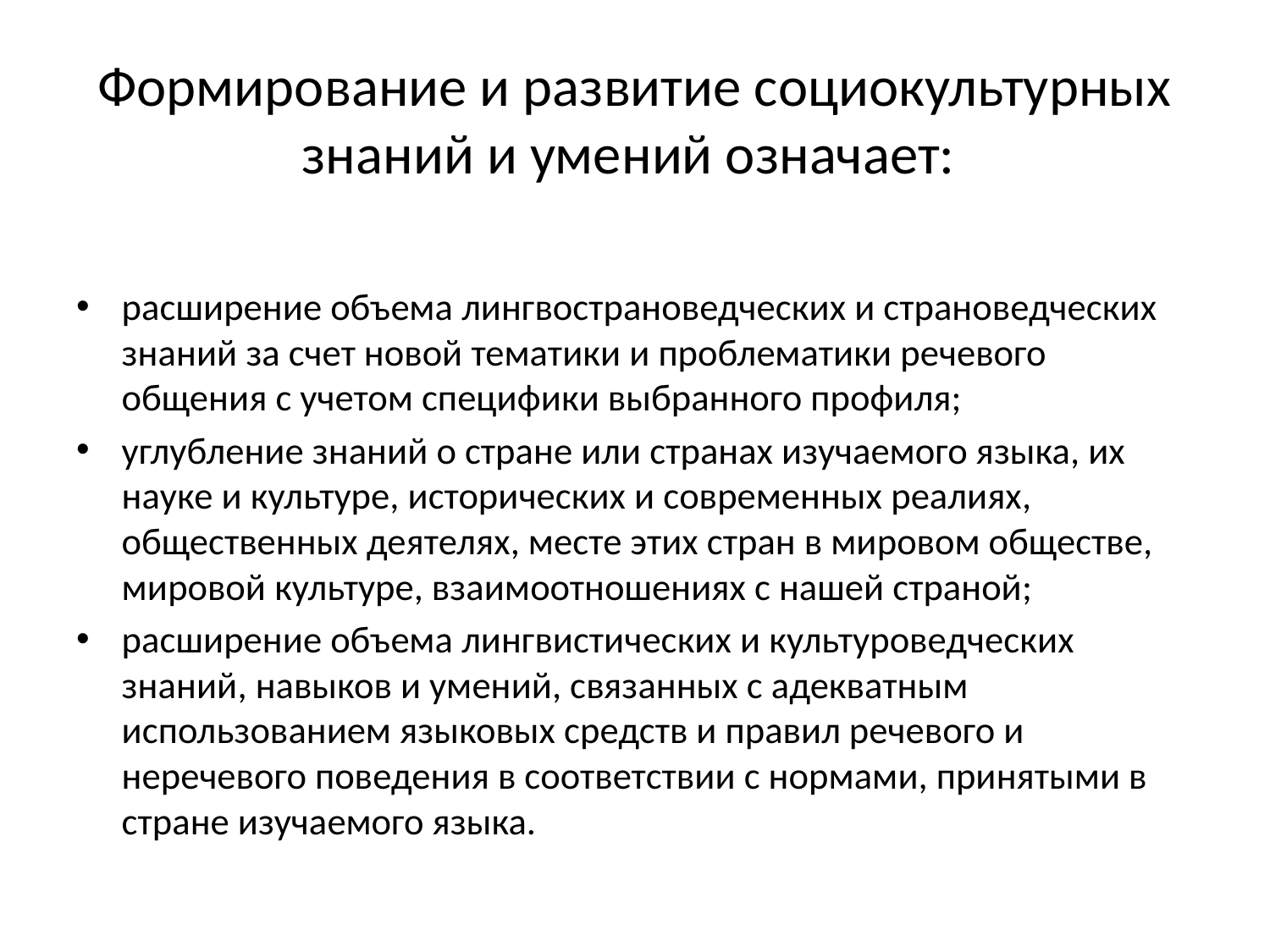

# Формирование и развитие социокультурных знаний и умений означает:
расширение объема лингвострановедческих и страноведческих знаний за счет новой тематики и проблематики речевого общения с учетом специфики выбранного профиля;
углубление знаний о стране или странах изучаемого языка, их науке и культуре, исторических и современных реалиях, общественных деятелях, месте этих стран в мировом обществе, мировой культуре, взаимоотношениях с нашей страной;
расширение объема лингвистических и культуроведческих знаний, навыков и умений, связанных с адекватным использованием языковых средств и правил речевого и неречевого поведения в соответствии с нормами, принятыми в стране изучаемого языка.